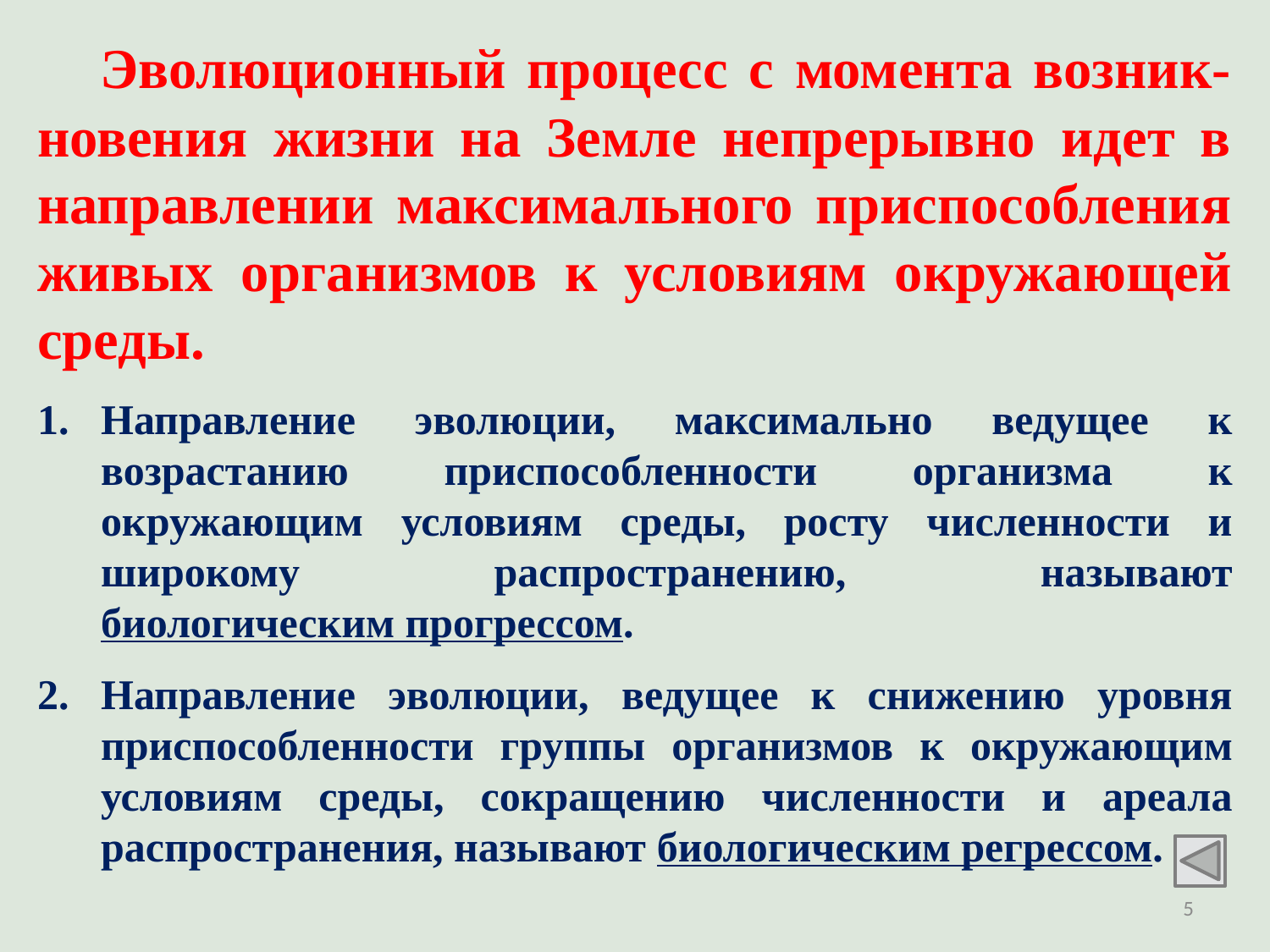

Эволюционный процесс с момента возник-новения жизни на Земле непрерывно идет в направлении максимального приспособления живых организмов к условиям окружающей среды.
Направление эволюции, максимально ведущее к возрастанию приспособленности организма к окружающим условиям среды, росту численности и широкому распространению, называют биологическим прогрессом.
Направление эволюции, ведущее к снижению уровня приспособленности группы организмов к окружающим условиям среды, сокращению численности и ареала распространения, называют биологическим регрессом.

5